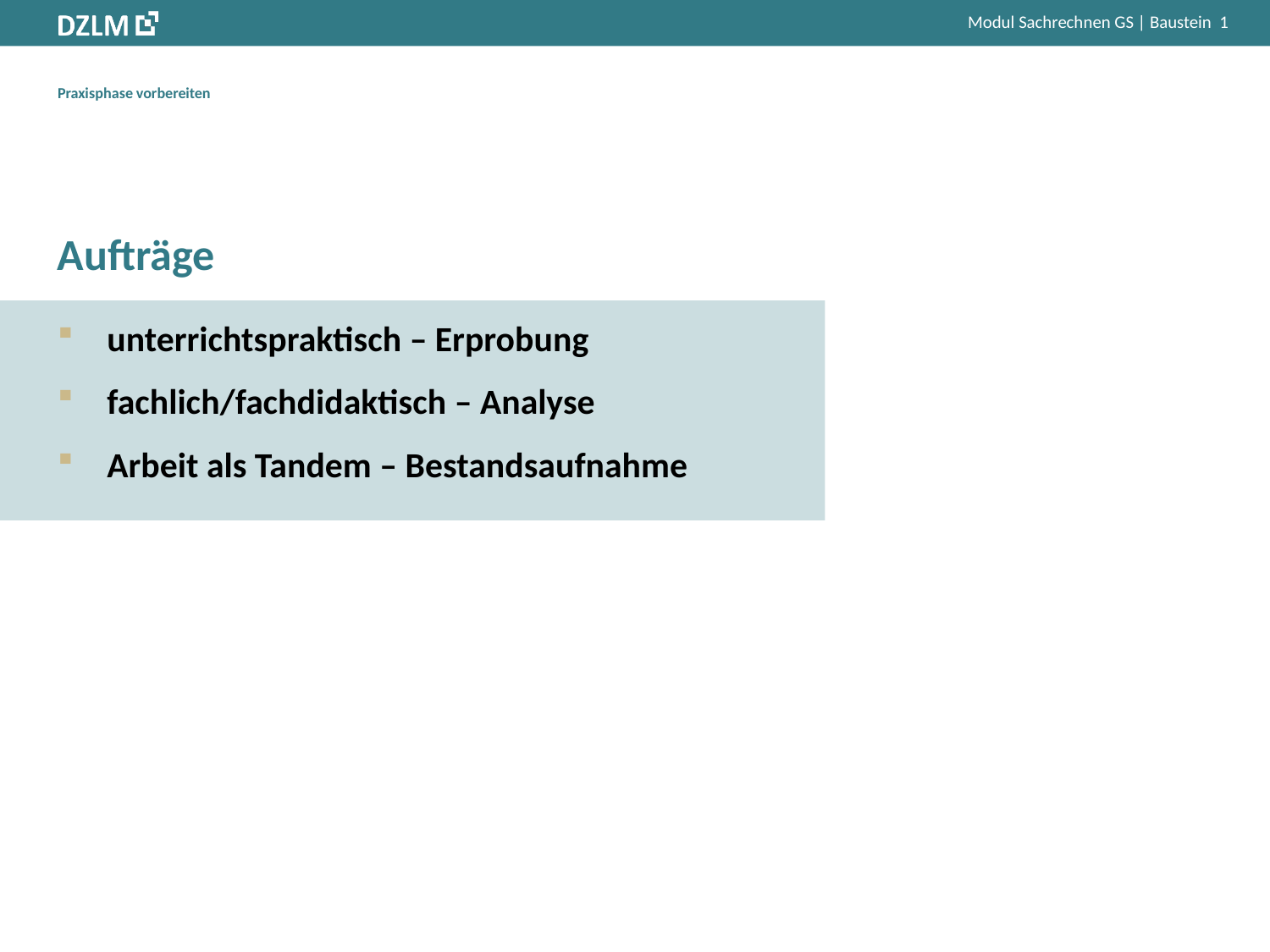

# Praxisphase vorbereiten
Aufträge

unterrichtspraktisch – Erprobung
fachlich/fachdidaktisch – Analyse
Arbeit als Tandem – Bestandsaufnahme